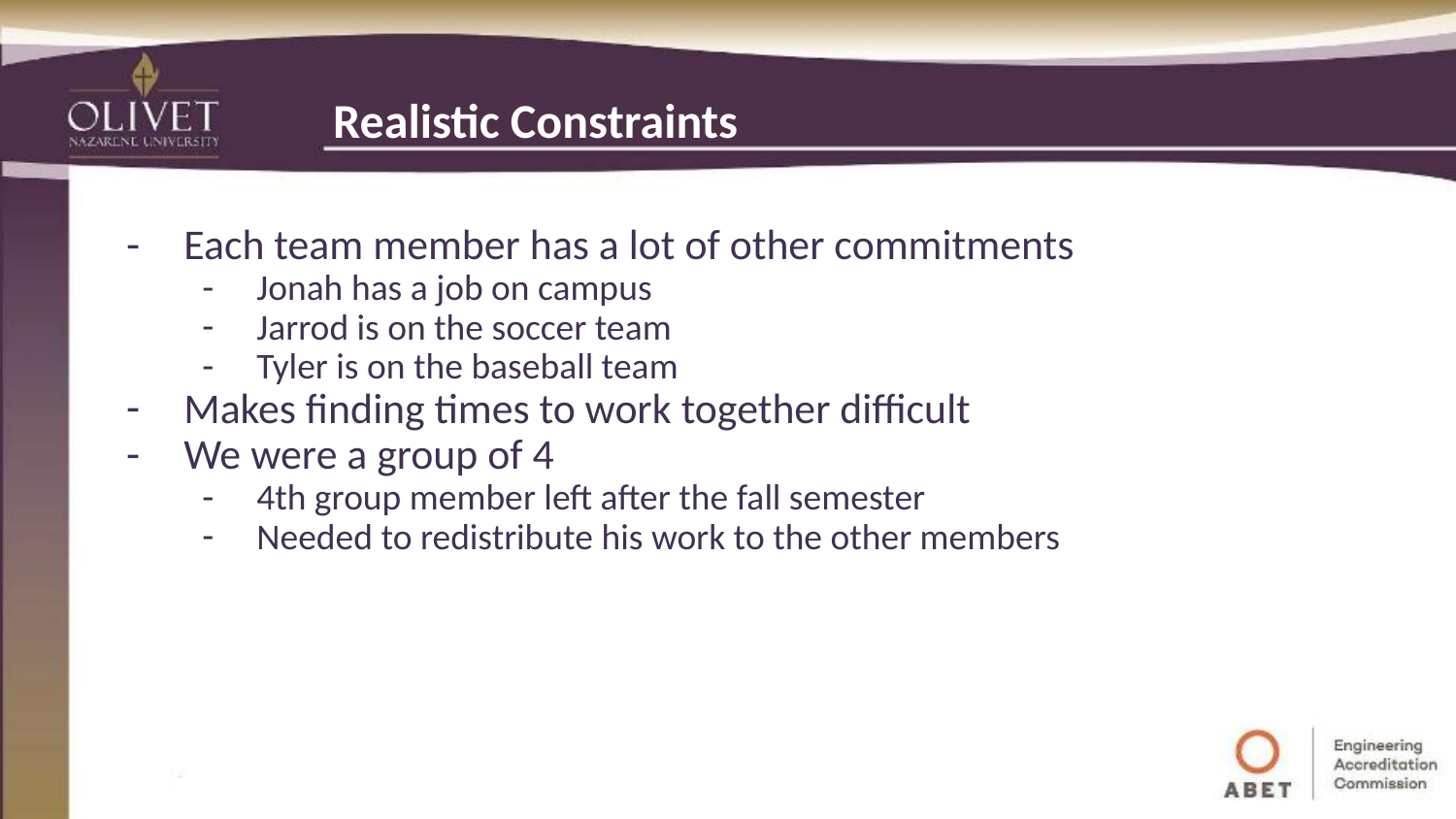

# Realistic Constraints
Each team member has a lot of other commitments
Jonah has a job on campus
Jarrod is on the soccer team
Tyler is on the baseball team
Makes finding times to work together difficult
We were a group of 4
4th group member left after the fall semester
Needed to redistribute his work to the other members